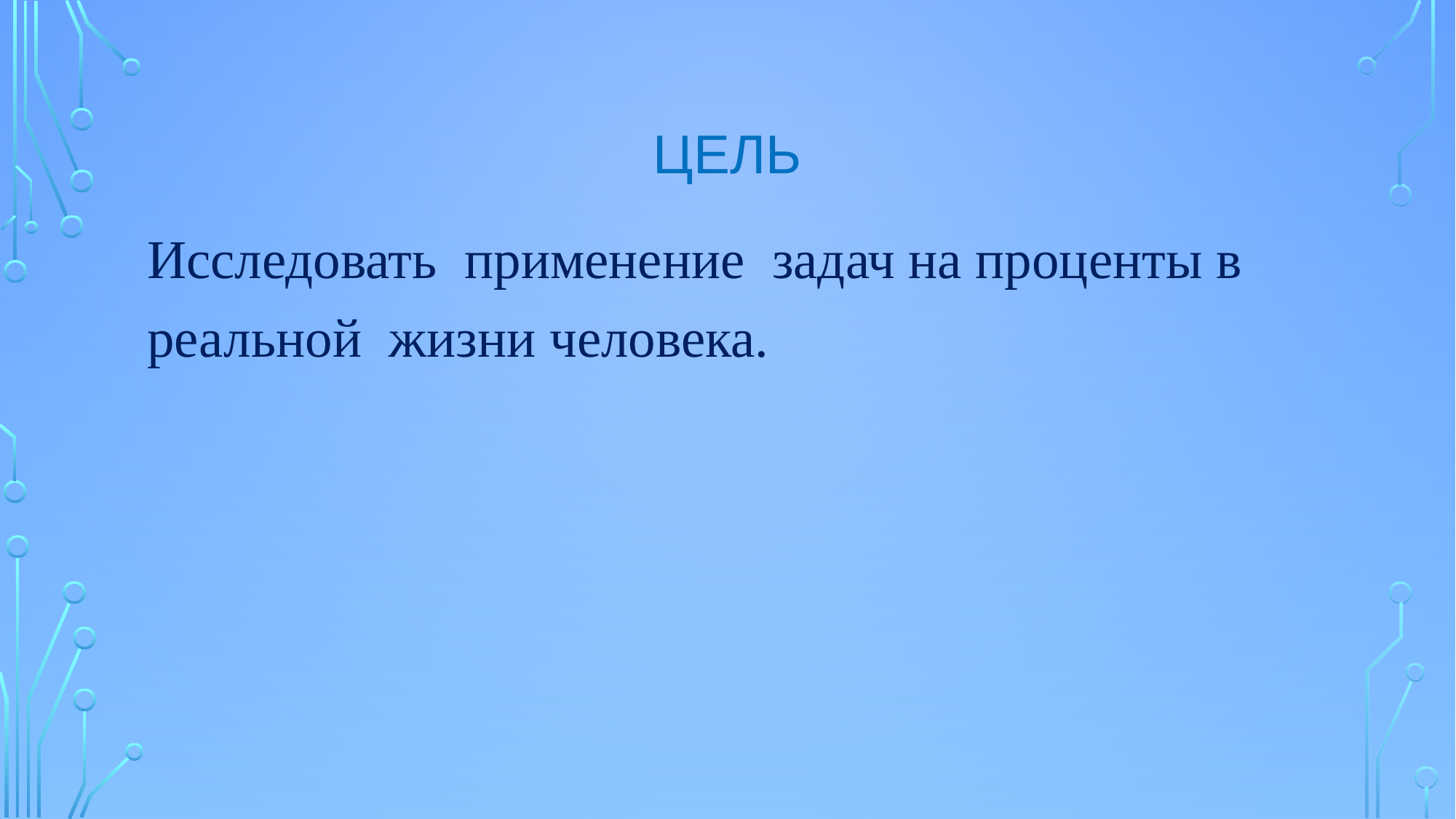

# цель
Исследовать  применение  задач на проценты в реальной  жизни человека.